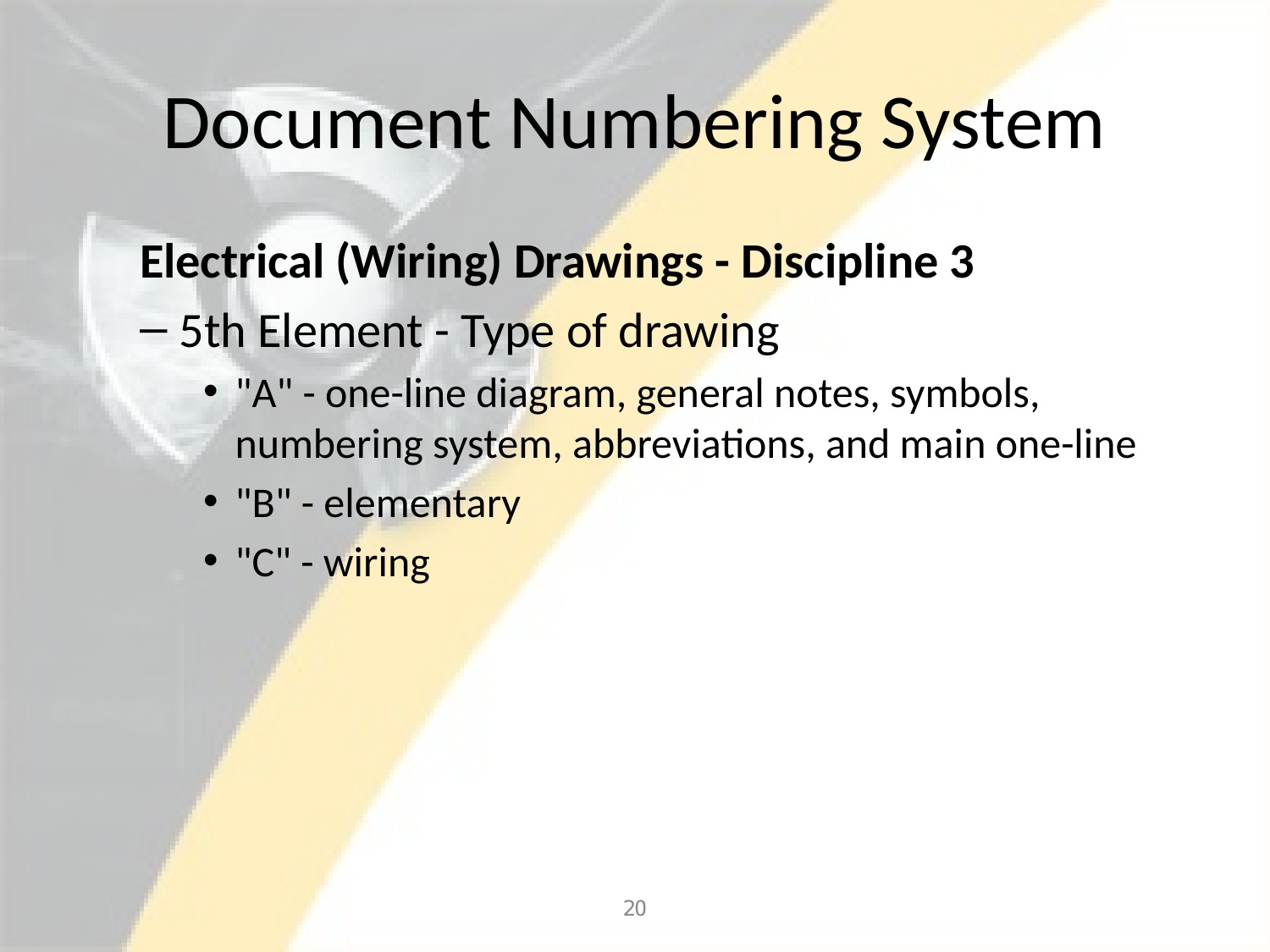

# Document Numbering System
Electrical (Wiring) Drawings - Discipline 3
5th Element - Type of drawing
"A" - one-line diagram, general notes, symbols, numbering system, abbreviations, and main one-line
"B" - elementary
"C" - wiring
20